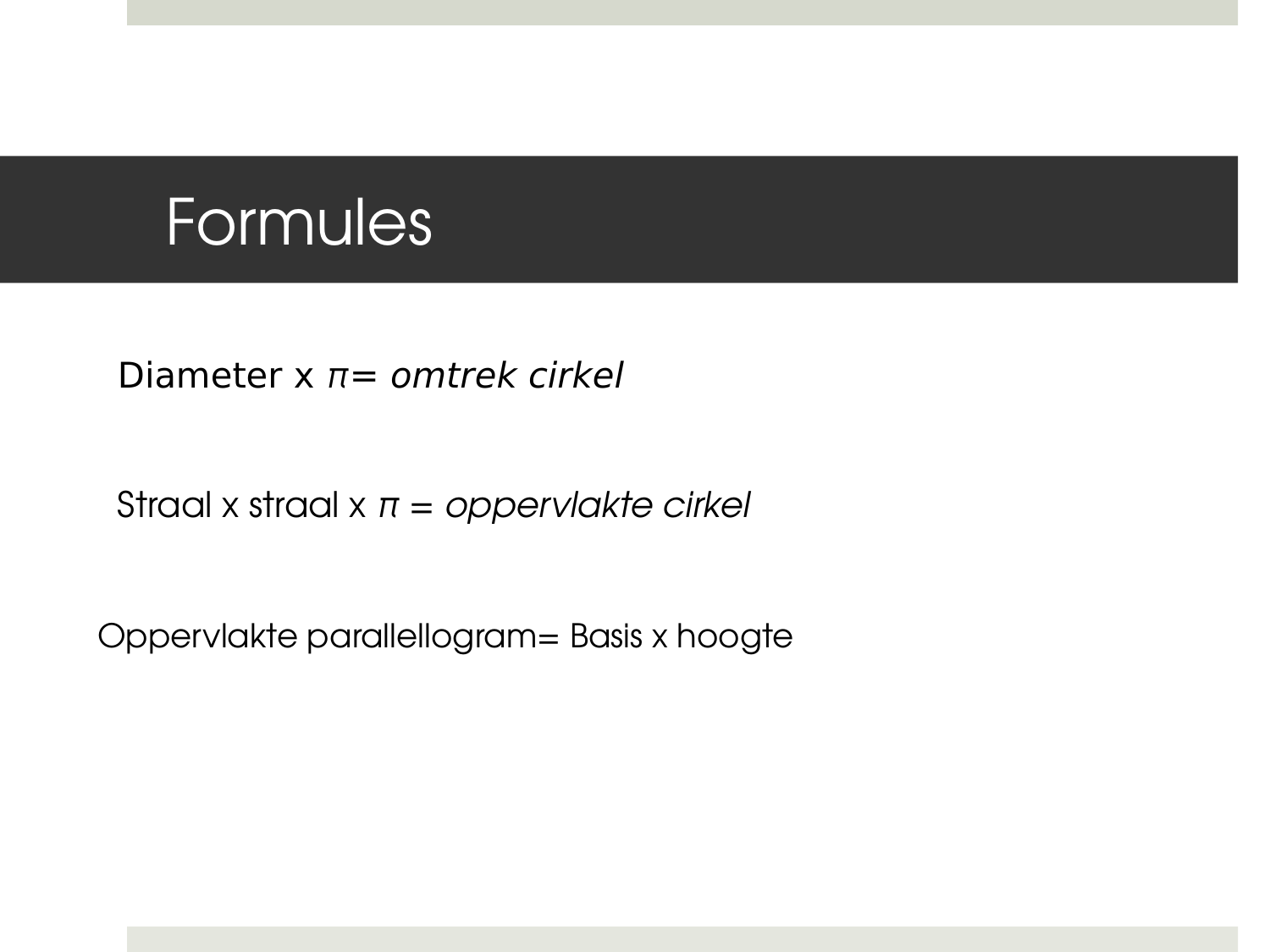

# Formules
Diameter x π= omtrek cirkel
Straal x straal x π = oppervlakte cirkel

Oppervlakte parallellogram= Basis x hoogte